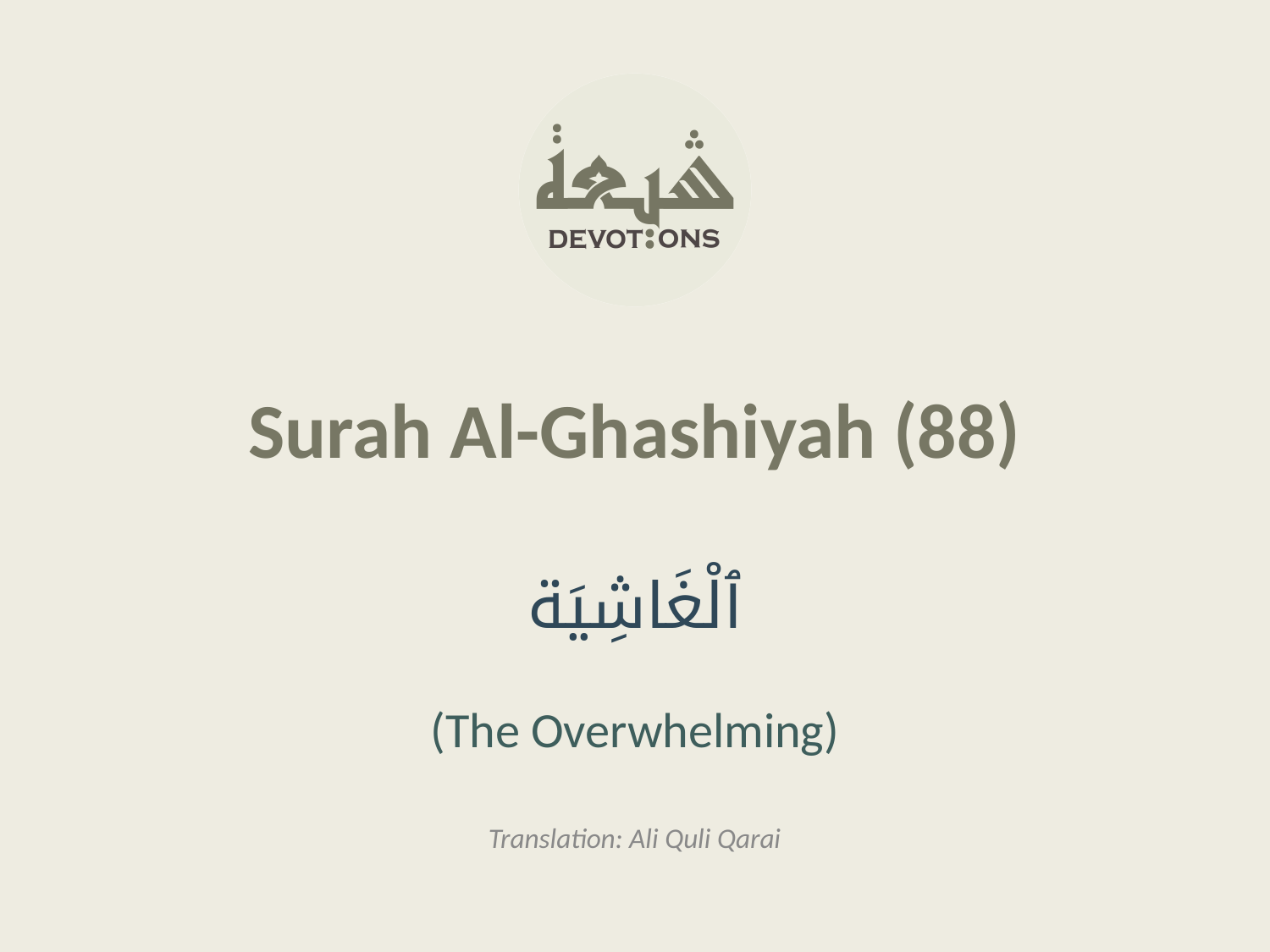

Surah Al-Ghashiyah (88)
ٱلْغَاشِيَة
(The Overwhelming)
Translation: Ali Quli Qarai